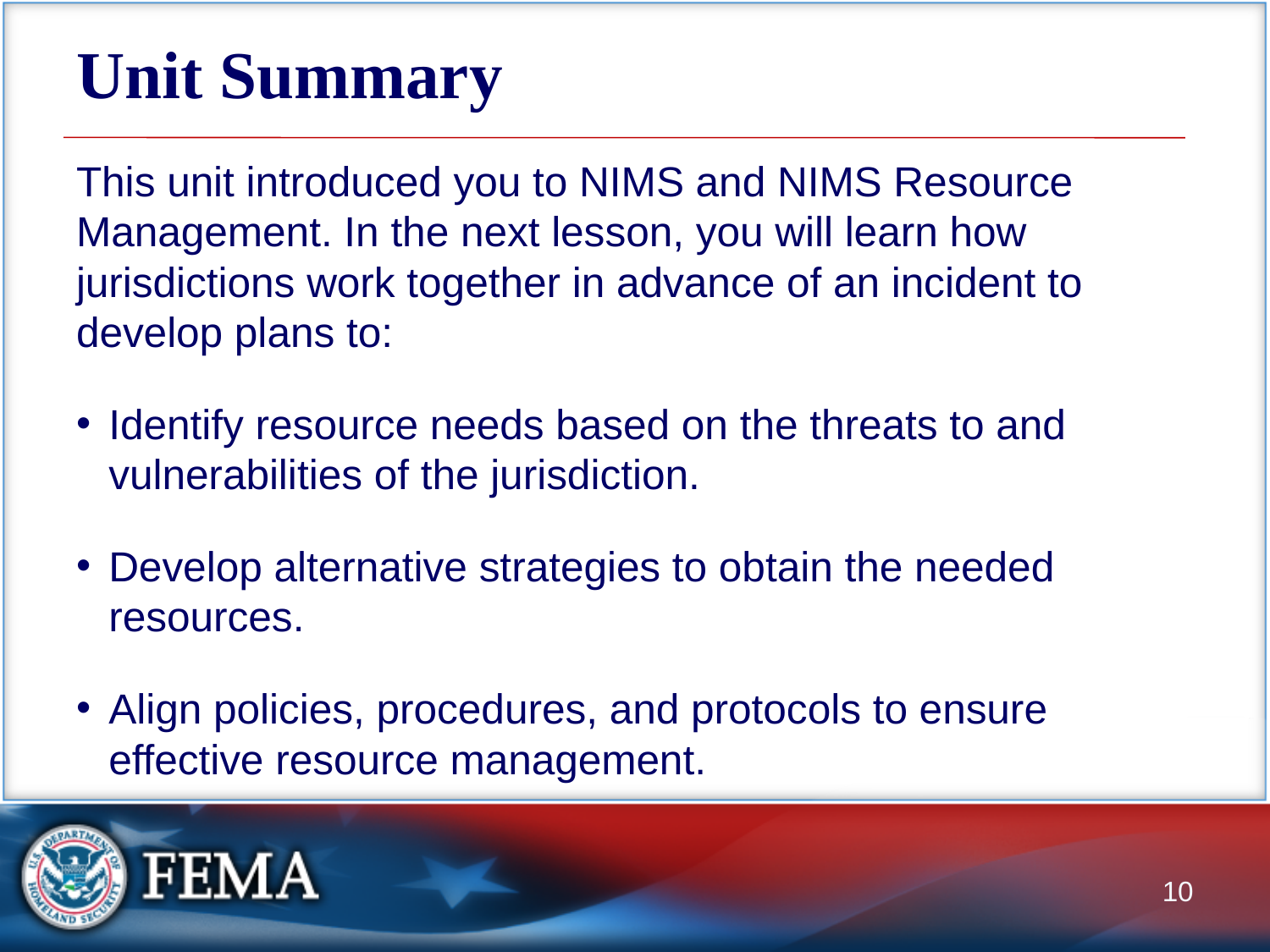

# Unit Summary
This unit introduced you to NIMS and NIMS Resource Management. In the next lesson, you will learn how jurisdictions work together in advance of an incident to develop plans to:
Identify resource needs based on the threats to and vulnerabilities of the jurisdiction.
Develop alternative strategies to obtain the needed resources.
Align policies, procedures, and protocols to ensure effective resource management.
10